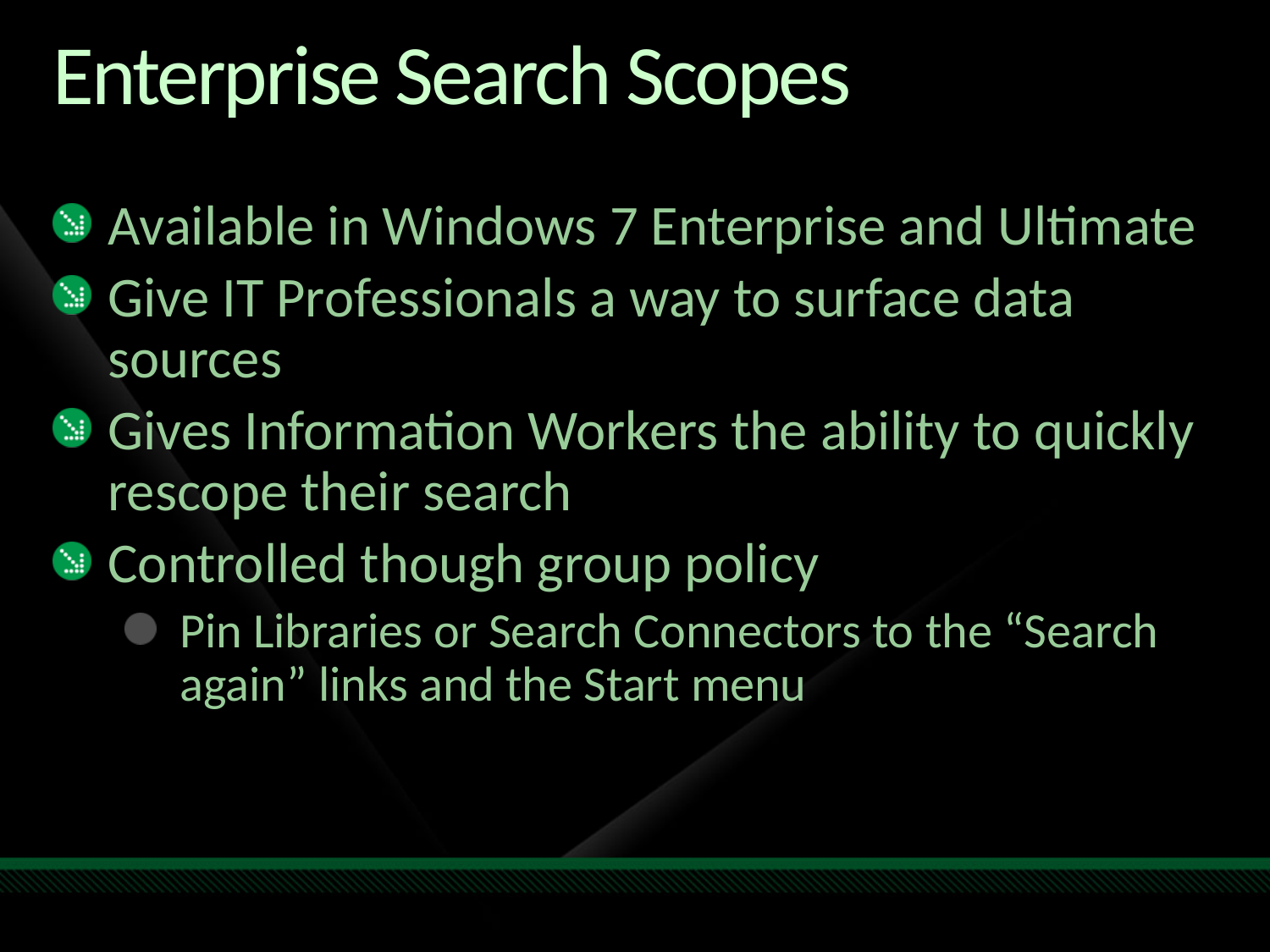

# Enterprise Search Scopes
Available in Windows 7 Enterprise and Ultimate
Give IT Professionals a way to surface data sources
Gives Information Workers the ability to quickly rescope their search
Controlled though group policy
Pin Libraries or Search Connectors to the “Search again” links and the Start menu